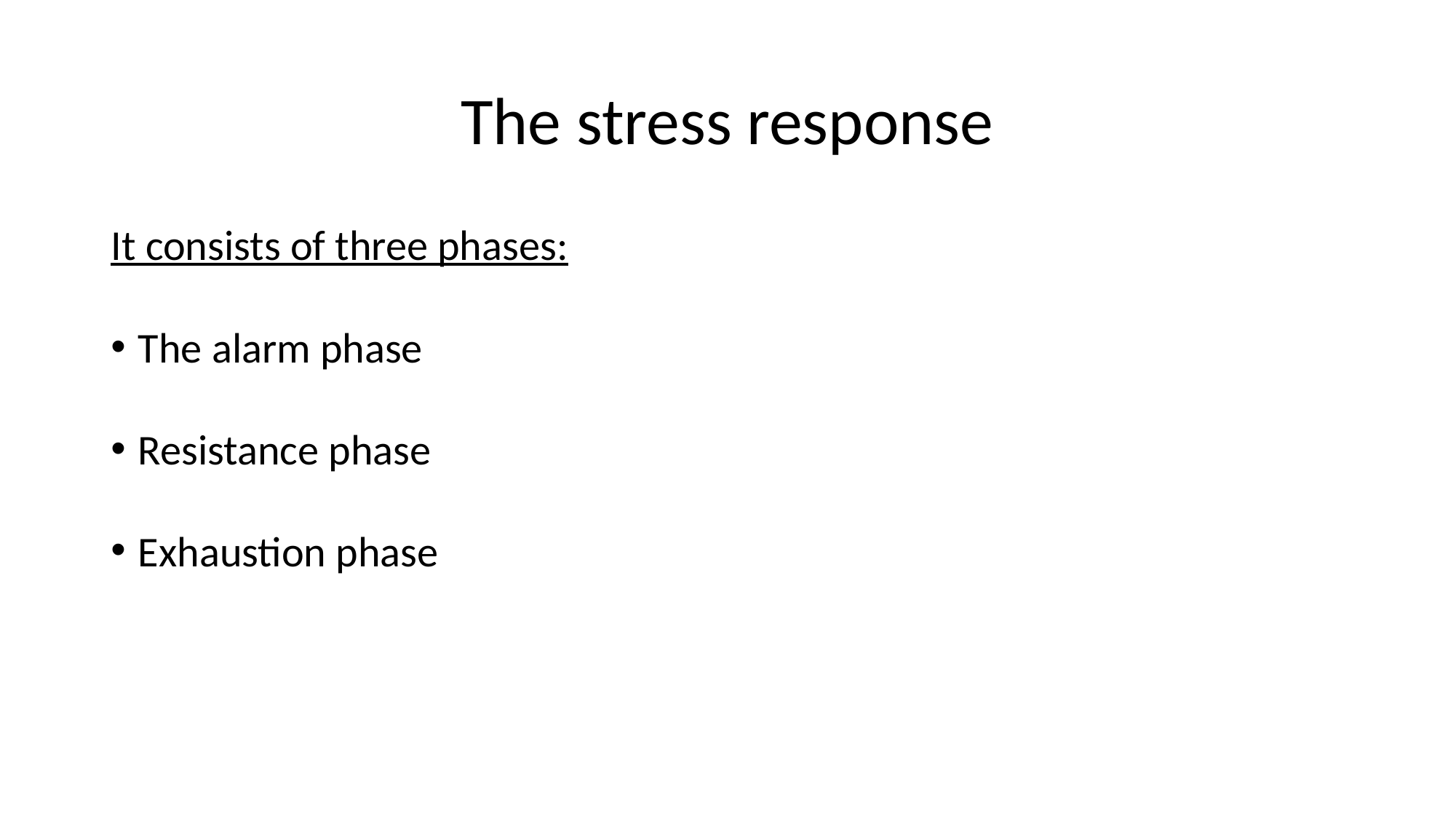

# The stress response
It consists of three phases:

The alarm phase

Resistance phase

Exhaustion phase